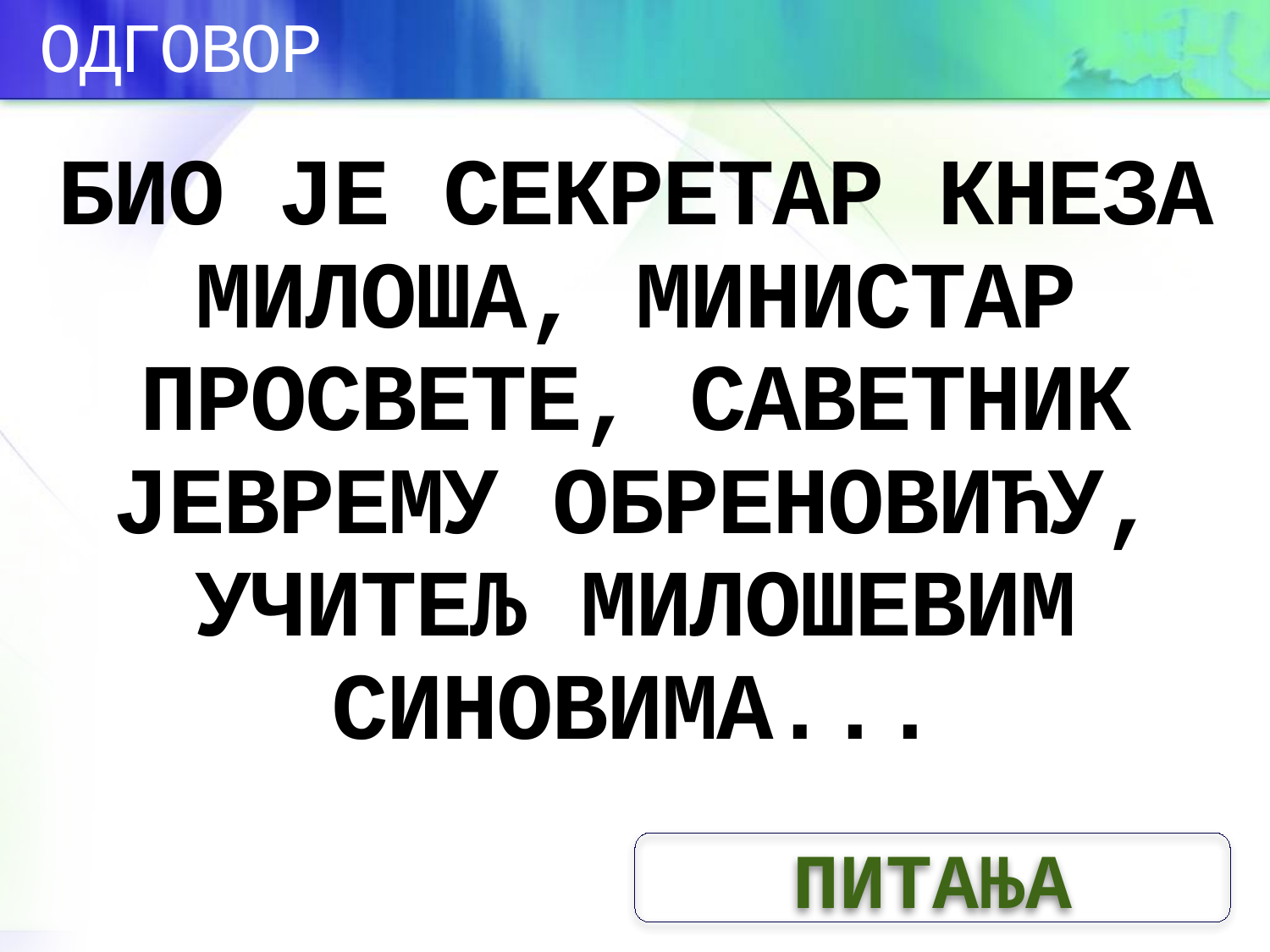

ОДГОВОР
# БИО ЈЕ СЕКРЕТАР КНЕЗА МИЛОША, МИНИСТАР ПРОСВЕТЕ, САВЕТНИК ЈЕВРЕМУ ОБРЕНОВИЋУ, УЧИТЕЉ МИЛОШЕВИМ СИНОВИМА...
ПИТАЊА